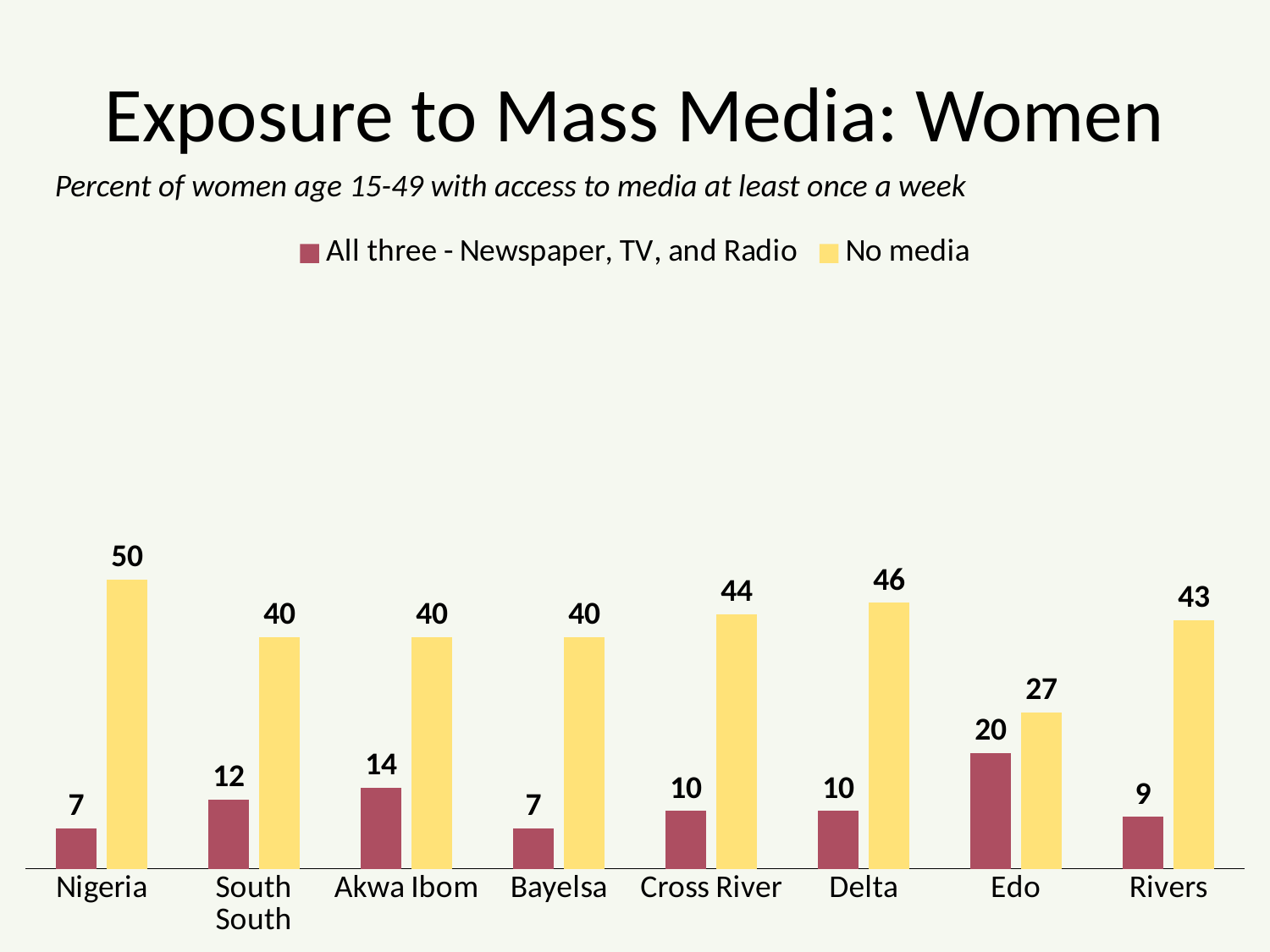

# Exposure to Mass Media: Women
Percent of women age 15-49 with access to media at least once a week

### Chart

| Category | All three - Newspaper, TV, and Radio | No media |
|---|---|---|
| Nigeria | 7.0 | 50.0 |
| South South | 12.0 | 40.0 |
| Akwa Ibom | 14.0 | 40.0 |
| Bayelsa | 7.0 | 40.0 |
| Cross River | 10.0 | 44.0 |
| Delta | 10.0 | 46.0 |
| Edo | 20.0 | 27.0 |
| Rivers | 9.0 | 43.0 |